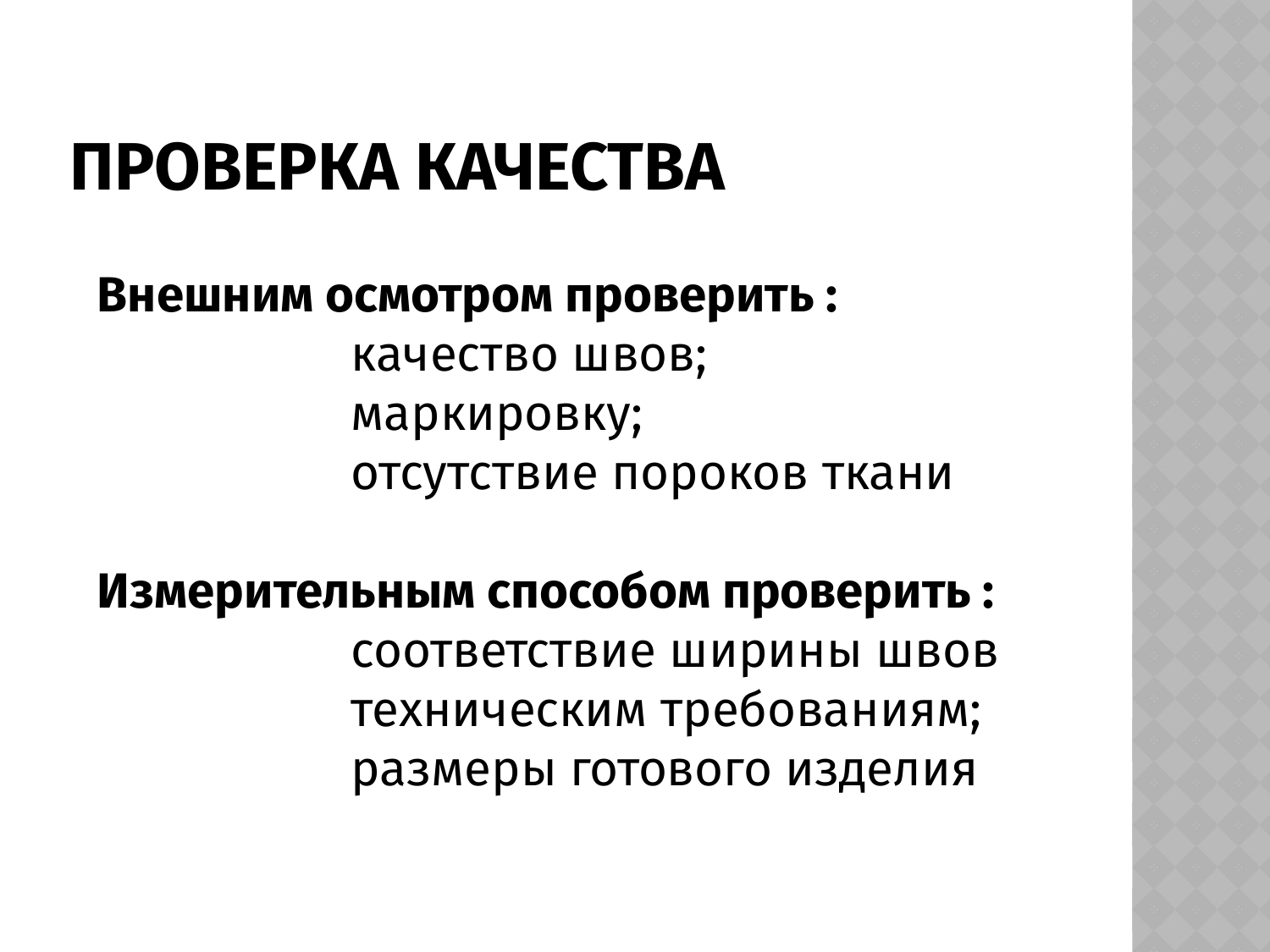

# Проверка качества
Внешним осмотром проверить :
		качество швов;
		маркировку;
		отсутствие пороков ткани

Измерительным способом проверить :
		соответствие ширины швов
		техническим требованиям;
		размеры готового изделия